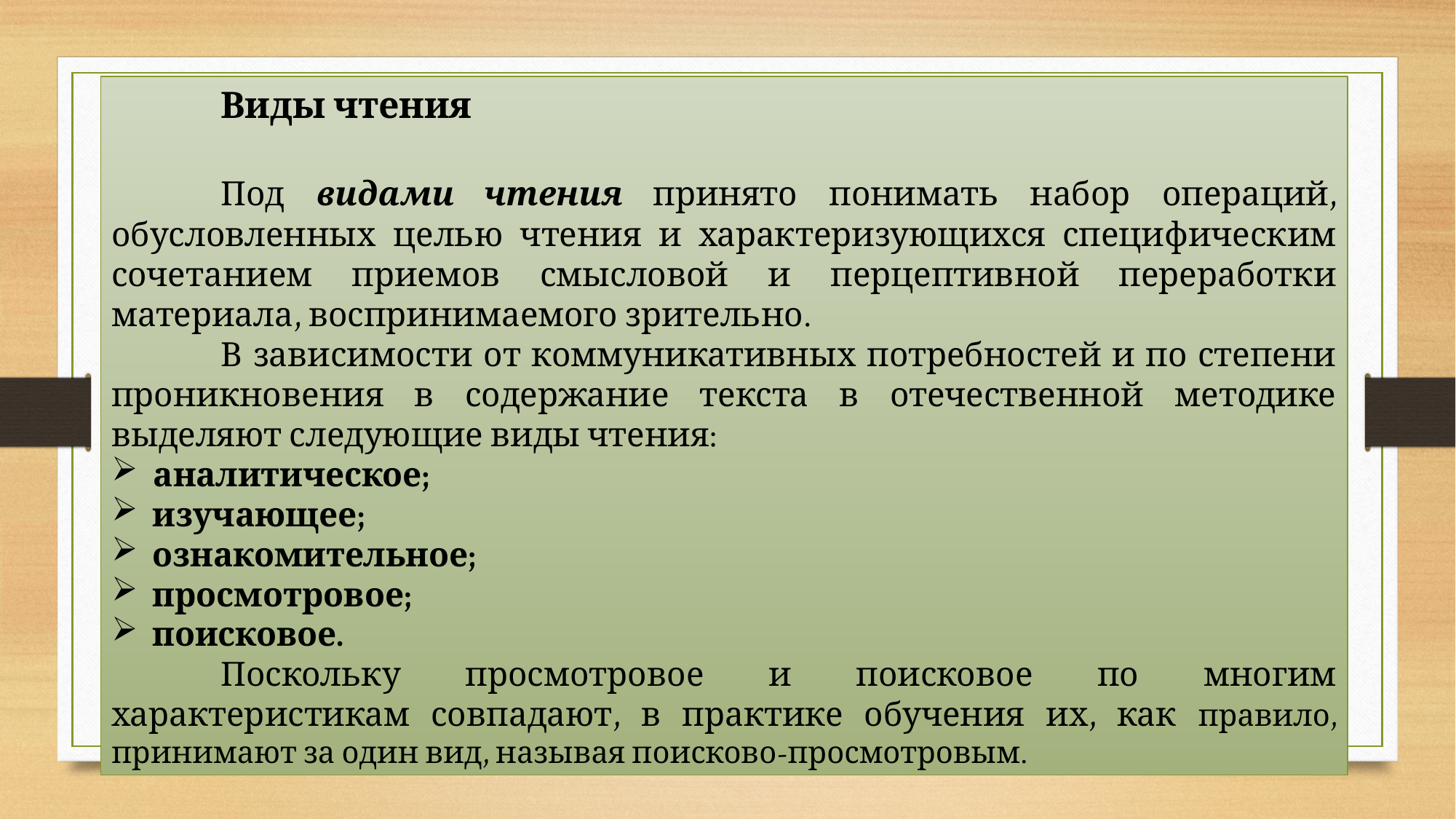

Виды чтения

	Под видами чтения принято понимать набор операций, обусловленных целью чтения и характеризующихся специфическим сочетанием приемов смысловой и перцептивной переработки материала, воспринимаемого зрительно.
	В зависимости от коммуникативных потребностей и по степени проникновения в содержание текста в отечественной методике выделяют следующие виды чтения:
 аналитическое;
 изучающее;
 ознакомительное;
 просмотровое;
 поисковое.
	Поскольку просмотровое и поисковое по многим характеристикам совпадают, в практике обучения их, как правило, принимают за один вид, называя поисково-просмотровым.